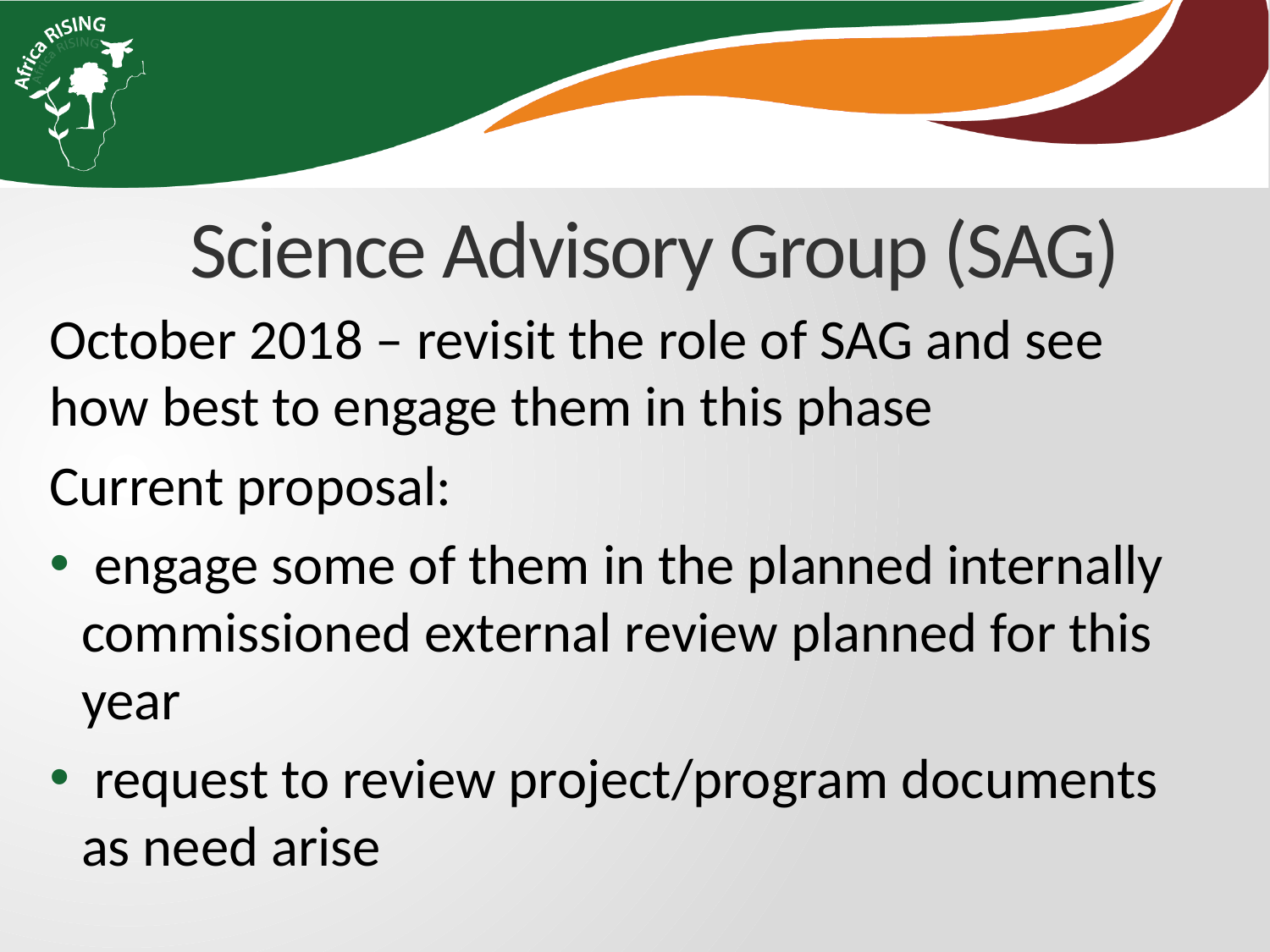

# Science Advisory Group (SAG)
October 2018 – revisit the role of SAG and see how best to engage them in this phase
Current proposal:
 engage some of them in the planned internally commissioned external review planned for this year
 request to review project/program documents as need arise